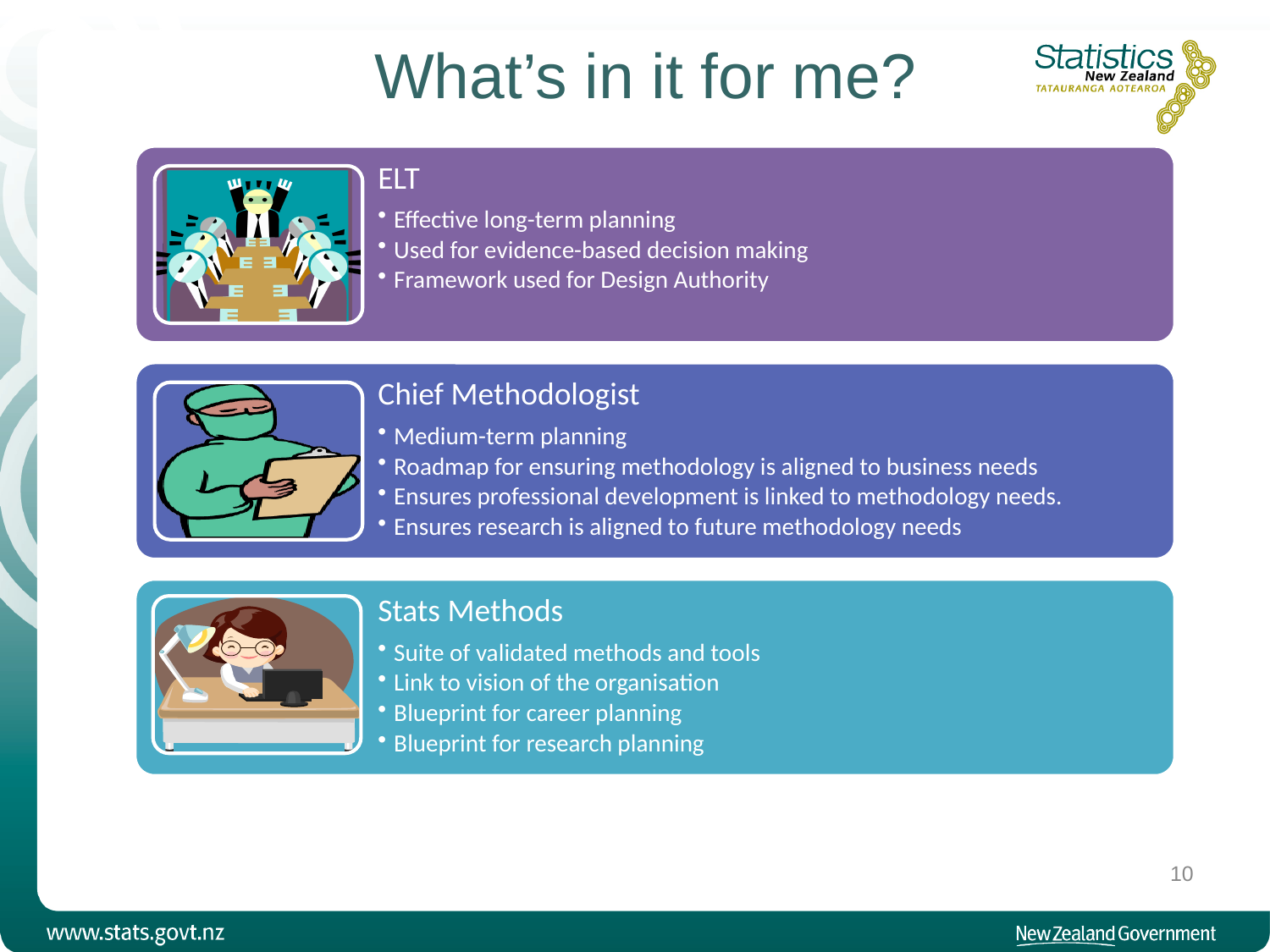

# What’s in it for me?
ELT
Effective long-term planning
Used for evidence-based decision making
Framework used for Design Authority
Chief Methodologist
Medium-term planning
Roadmap for ensuring methodology is aligned to business needs
Ensures professional development is linked to methodology needs.
Ensures research is aligned to future methodology needs
Stats Methods
Suite of validated methods and tools
Link to vision of the organisation
Blueprint for career planning
Blueprint for research planning

10